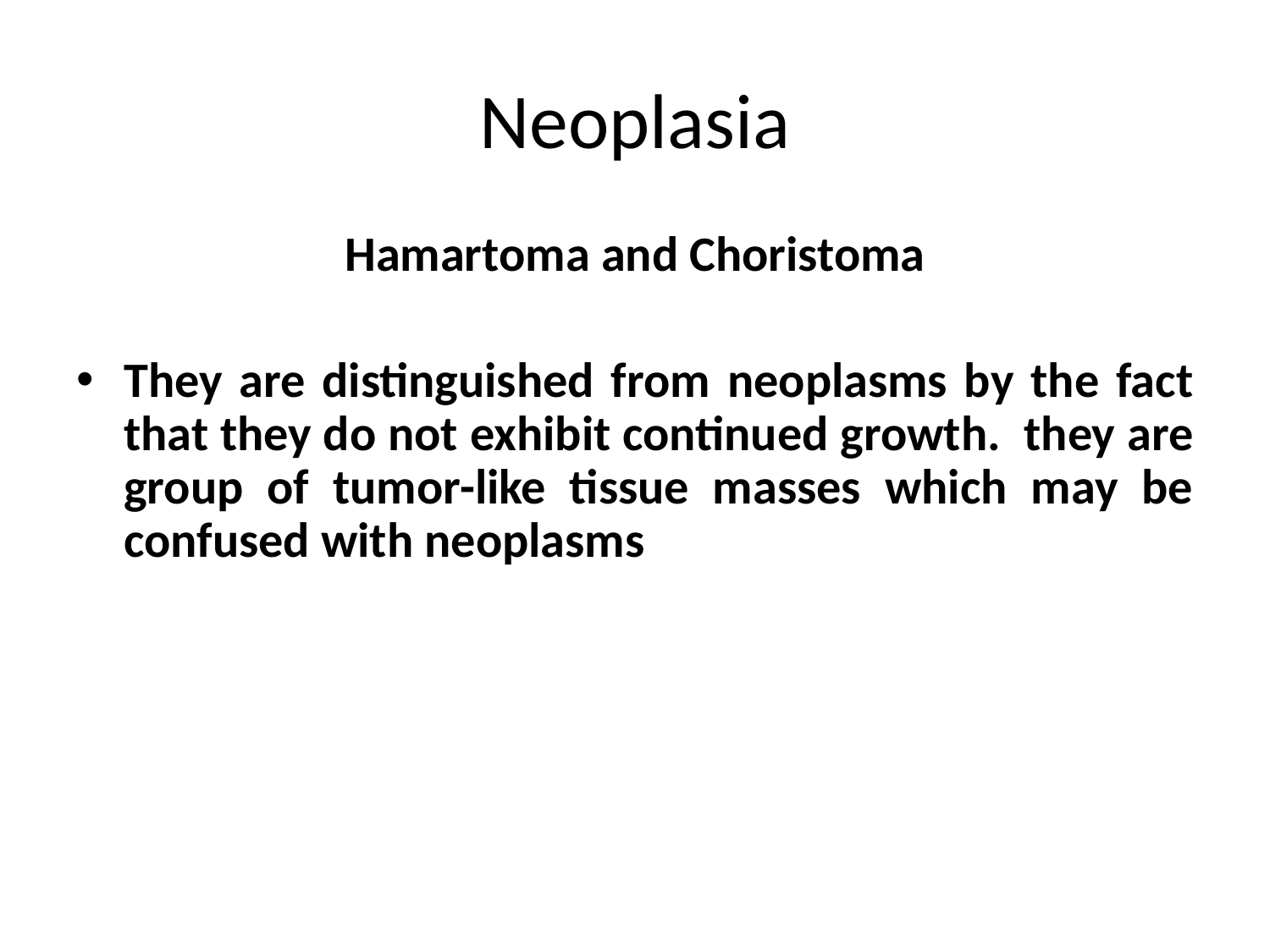

# Neoplasia
Hamartoma and Choristoma

They are distinguished from neoplasms by the fact that they do not exhibit continued growth.  they are group of tumor-like tissue masses which may be confused with neoplasms